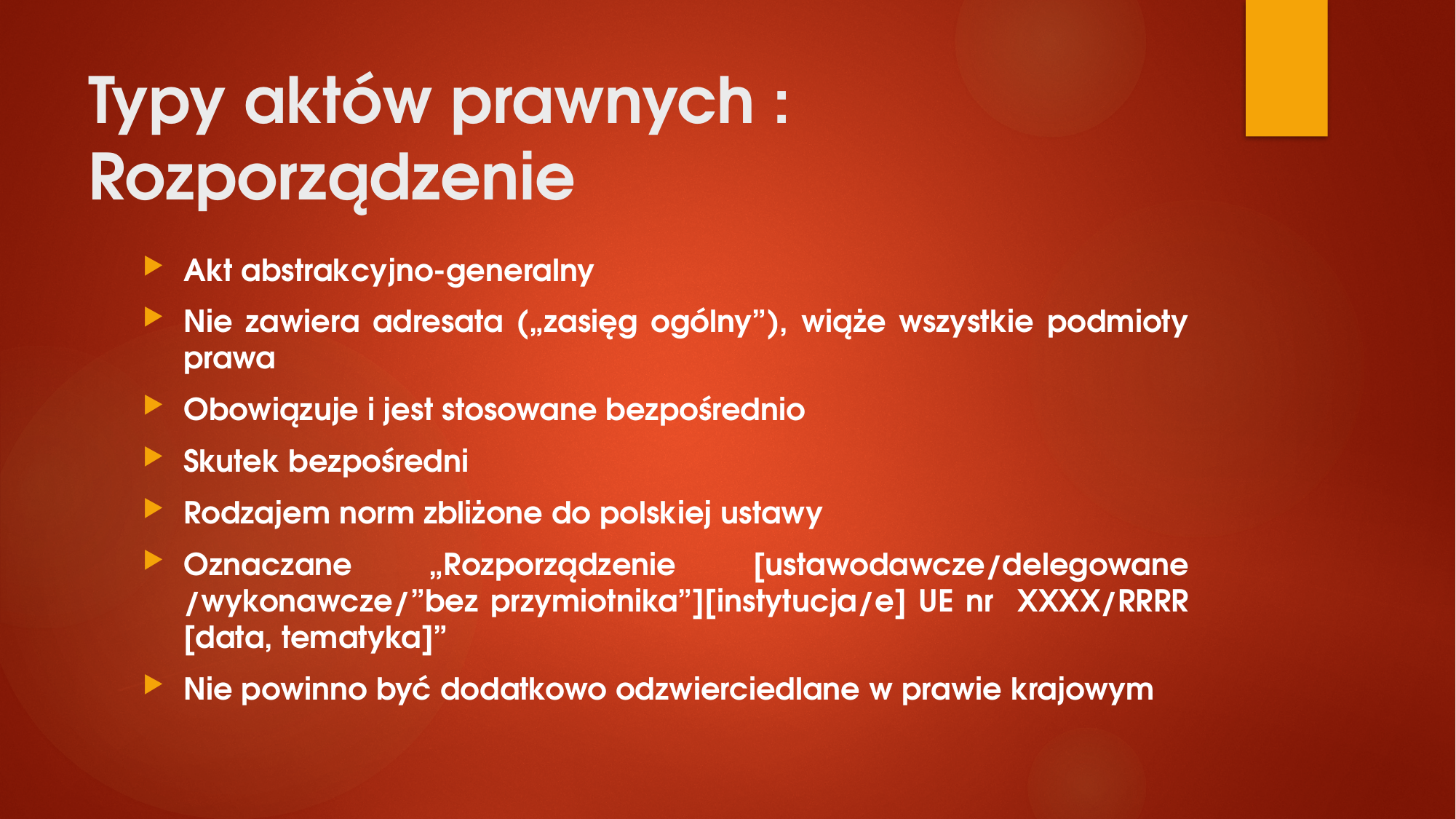

# Typy aktów prawnych : Rozporządzenie
Akt abstrakcyjno-generalny
Nie zawiera adresata („zasięg ogólny”), wiąże wszystkie podmioty prawa
Obowiązuje i jest stosowane bezpośrednio
Skutek bezpośredni
Rodzajem norm zbliżone do polskiej ustawy
Oznaczane „Rozporządzenie [ustawodawcze/delegowane /wykonawcze/”bez przymiotnika”][instytucja/e] UE nr  XXXX/RRRR [data, tematyka]”
Nie powinno być dodatkowo odzwierciedlane w prawie krajowym